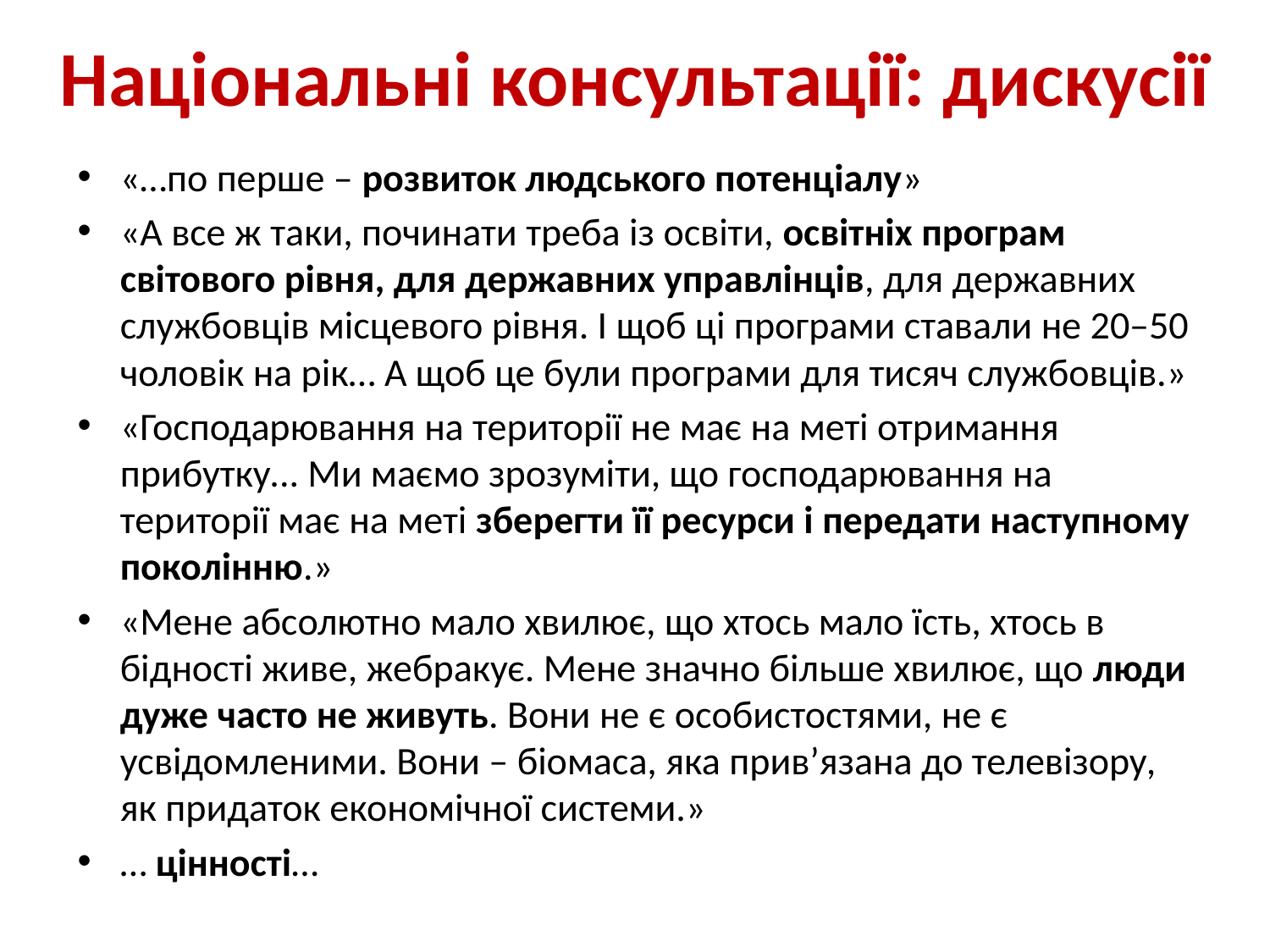

# Національні консультації: дискусії
«…по перше – розвиток людського потенціалу»
«А все ж таки, починати треба із освіти, освітніх програм світового рівня, для державних управлінців, для державних службовців місцевого рівня. І щоб ці програми ставали не 20–50 чоловік на рік… А щоб це були програми для тисяч службовців.»
«Господарювання на території не має на меті отримання прибутку... Ми маємо зрозуміти, що господарювання на території має на меті зберегти її ресурси і передати наступному поколінню.»
«Мене абсолютно мало хвилює, що хтось мало їсть, хтось в бідності живе, жебракує. Мене значно більше хвилює, що люди дуже часто не живуть. Вони не є особистостями, не є усвідомленими. Вони – біомаса, яка прив’язана до телевізору, як придаток економічної системи.»
… цінності…